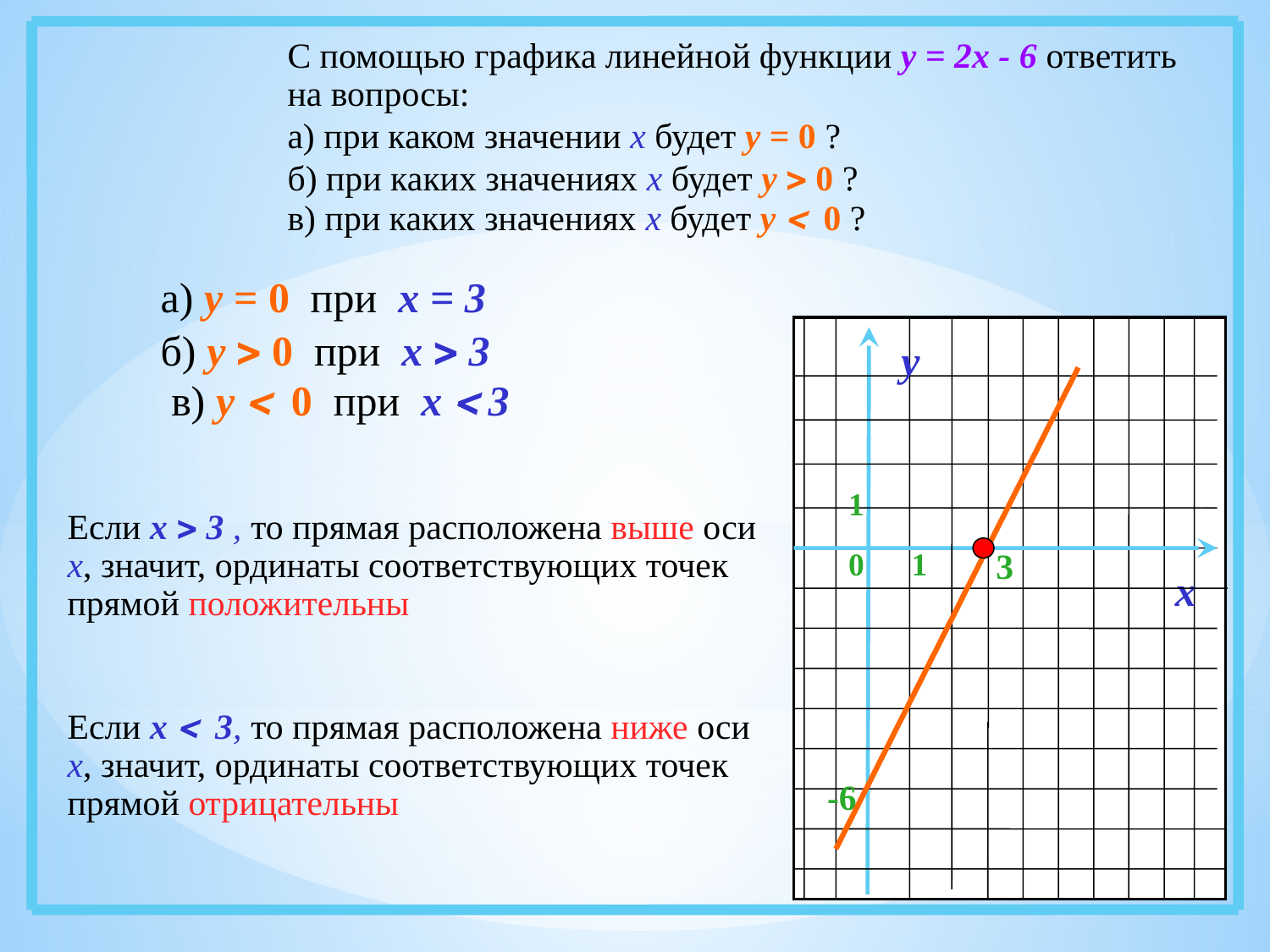

С помощью графика линейной функции у = 2х - 6 ответить на вопросы:
а) при каком значении х будет у = 0 ?
б) при каких значениях х будет у > 0 ?
в) при каких значениях х будет у <  0 ?

а) у = 0  при  х = 3

б) у > 0  при  х > 3

у

1

0
1

3

х

-6

в) у <  0  при  х < 3
Если х > 3 , то прямая расположена выше оси х, значит, ординаты соответствующих точек прямой положительны
Если х <  3, то прямая расположена ниже оси х, значит, ординаты соответствующих точек прямой отрицательны